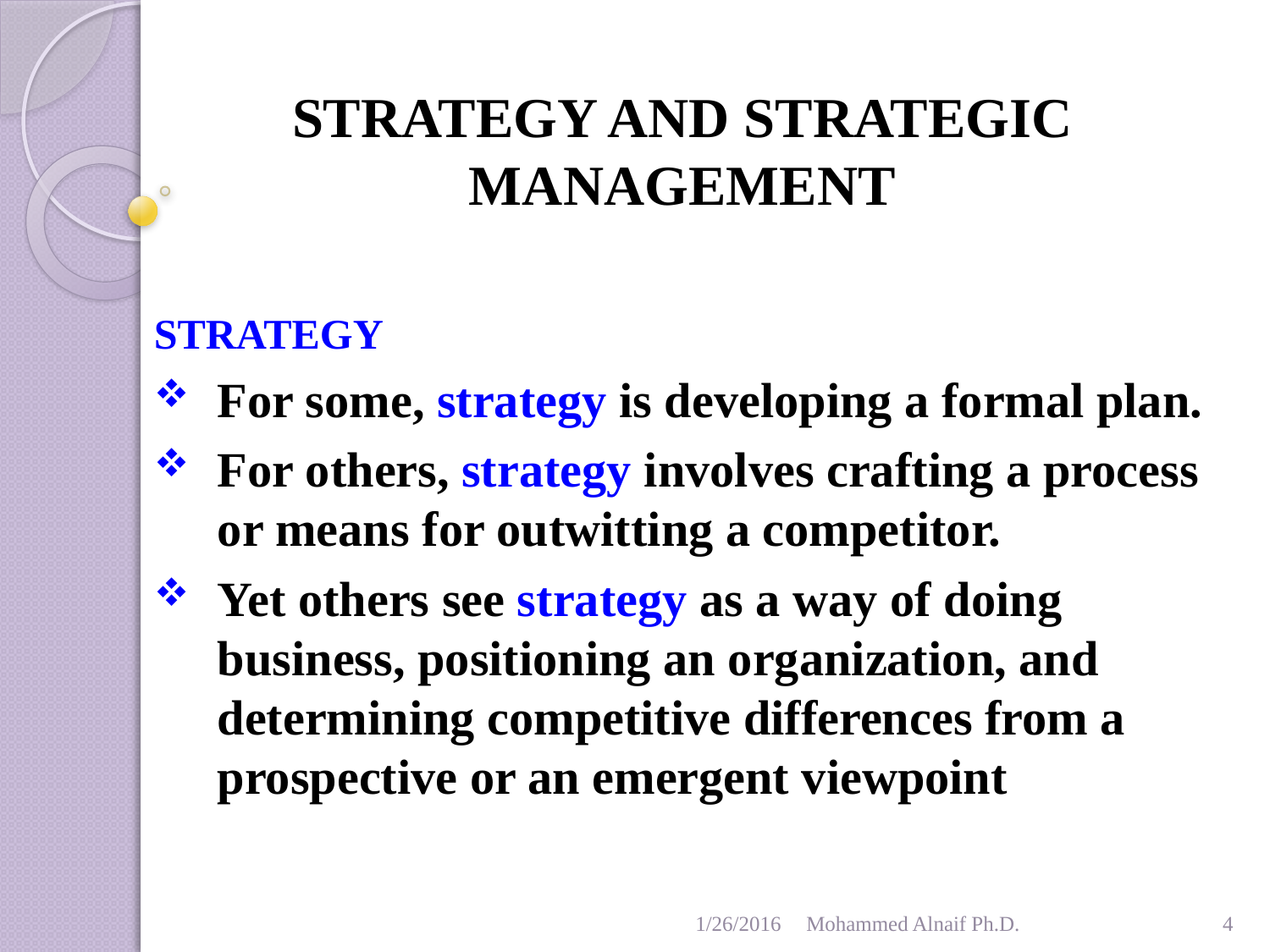

# STRATEGY AND STRATEGIC MANAGEMENT
STRATEGY
For some, strategy is developing a formal plan.
For others, strategy involves crafting a process or means for outwitting a competitor.
Yet others see strategy as a way of doing business, positioning an organization, and determining competitive differences from a prospective or an emergent viewpoint
1/26/2016
Mohammed Alnaif Ph.D.
4